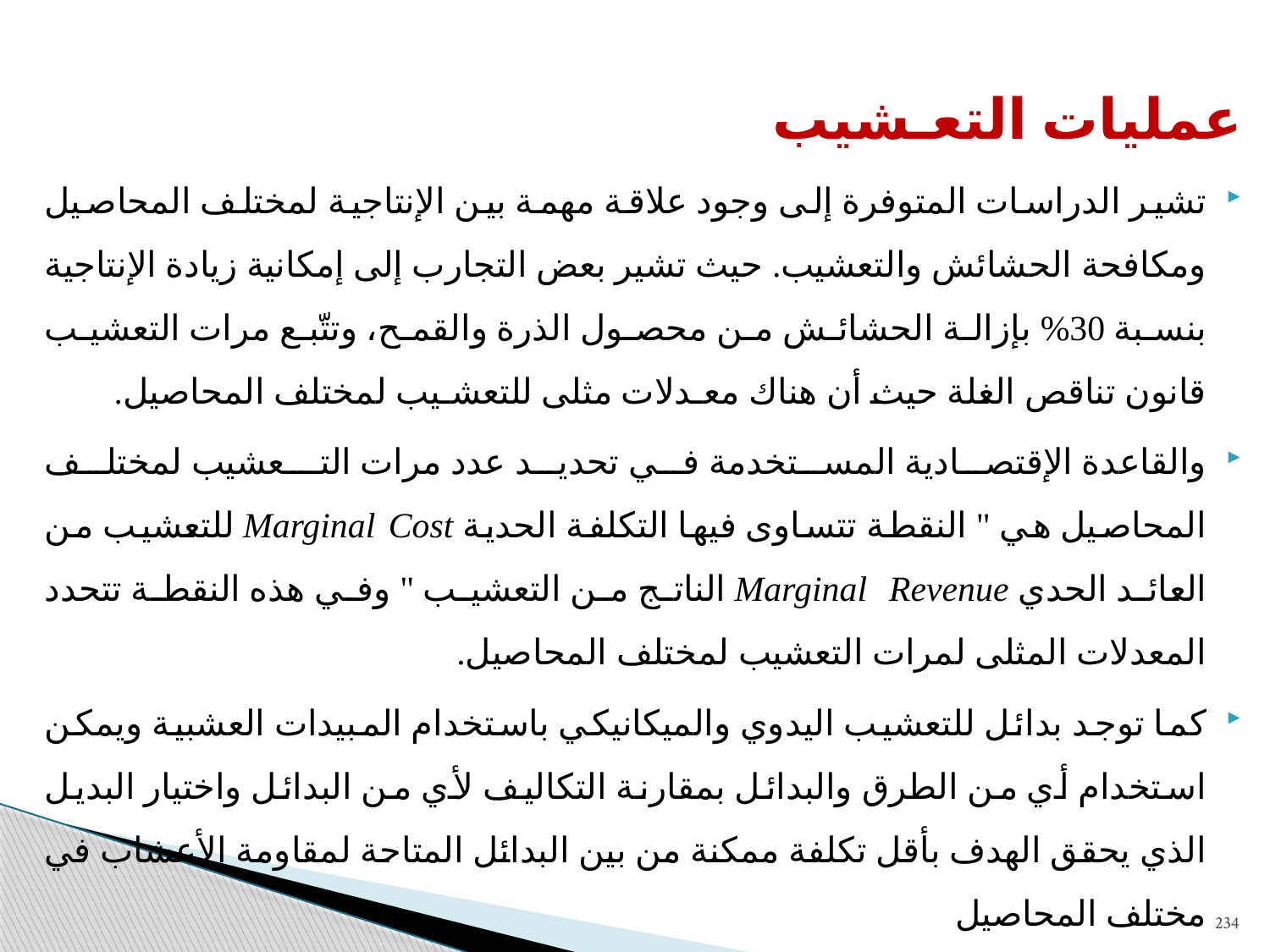

عمليات التعـشيب
تشير الدراسات المتوفرة إلى وجود علاقة مهمة بين الإنتاجية لمختلف المحاصيل ومكافحة الحشائش والتعشيب. حيث تشير بعض التجارب إلى إمكانية زيادة الإنتاجية بنسبة 30% بإزالة الحشائش من محصول الذرة والقمح، وتتّبع مرات التعشيب قانون تناقص الغلة حيث أن هناك معـدلات مثلى للتعشـيب لمختلف المحاصيل.
والقاعدة الإقتصادية المستخدمة في تحديد عدد مرات التـعشيب لمختلف المحاصيل هي " النقطة تتساوى فيها التكلفة الحدية Marginal Cost للتعشيب من العائد الحدي Marginal Revenue الناتج من التعشيب " وفي هذه النقطة تتحدد المعدلات المثلى لمرات التعشيب لمختلف المحاصيل.
كما توجد بدائل للتعشيب اليدوي والميكانيكي باستخدام المبيدات العشبية ويمكن استخدام أي من الطرق والبدائل بمقارنة التكاليف لأي من البدائل واختيار البديل الذي يحقق الهدف بأقل تكلفة ممكنة من بين البدائل المتاحة لمقاومة الأعشاب في مختلف المحاصيل
234